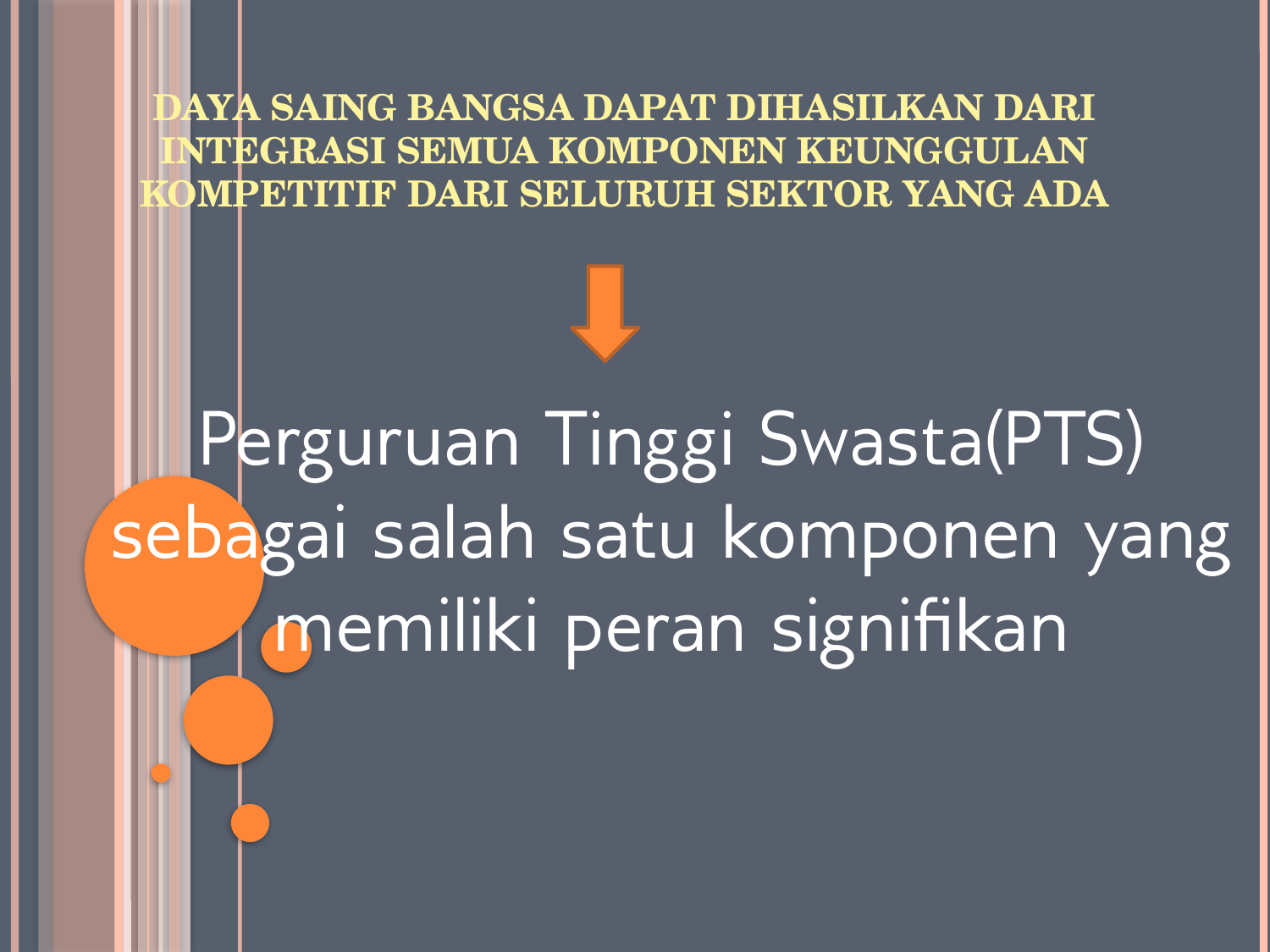

# Daya saing bangsa dapat dihasilkan dari integrasi semua komponen keunggulan kompetitif dari seluruh sektor yang ada

Perguruan Tinggi Swasta(PTS)
sebagai salah satu komponen yang memiliki peran signifikan